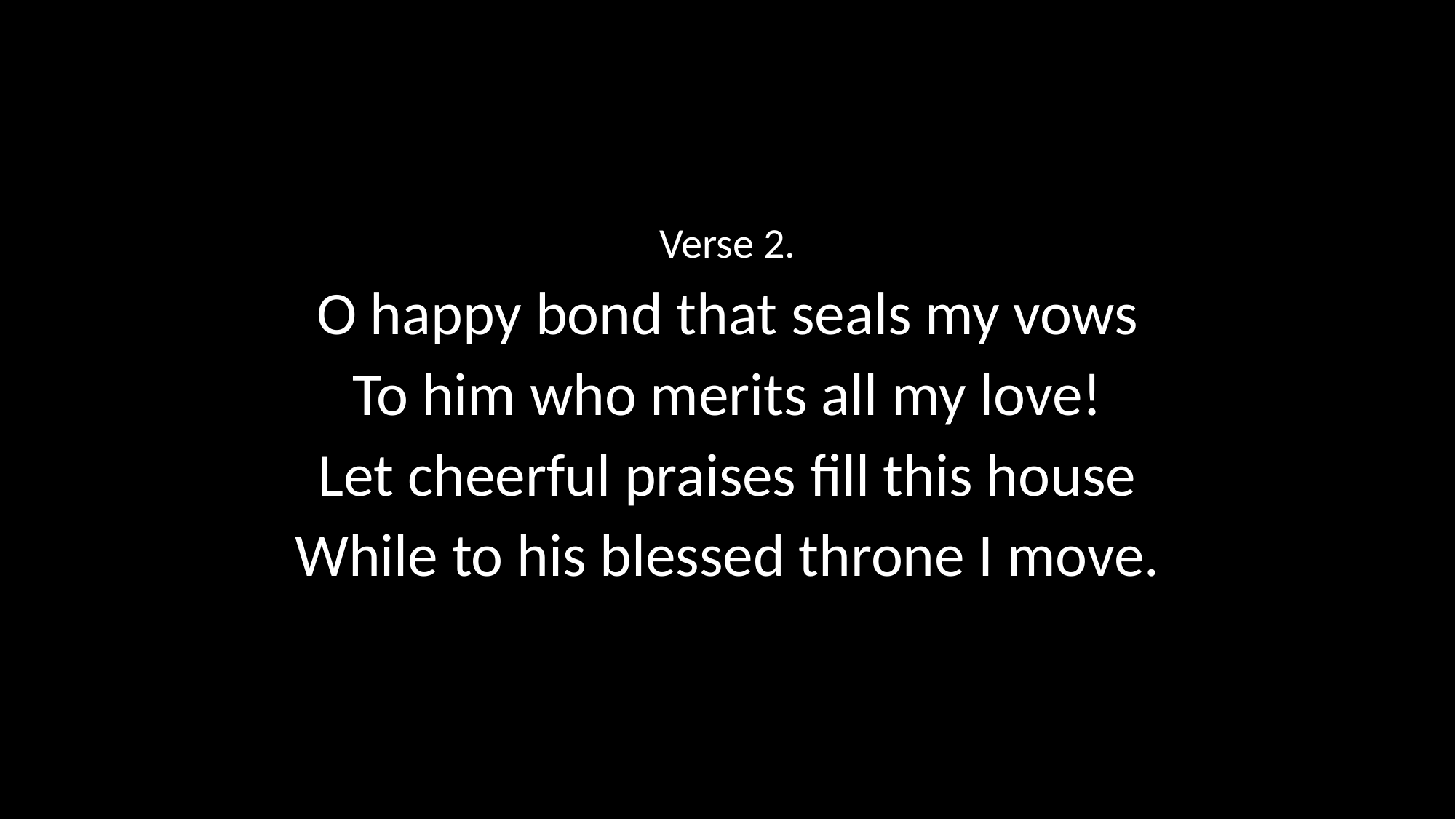

Verse 2.
O happy bond that seals my vows
To him who merits all my love!
Let cheerful praises fill this house
While to his blessed throne I move.